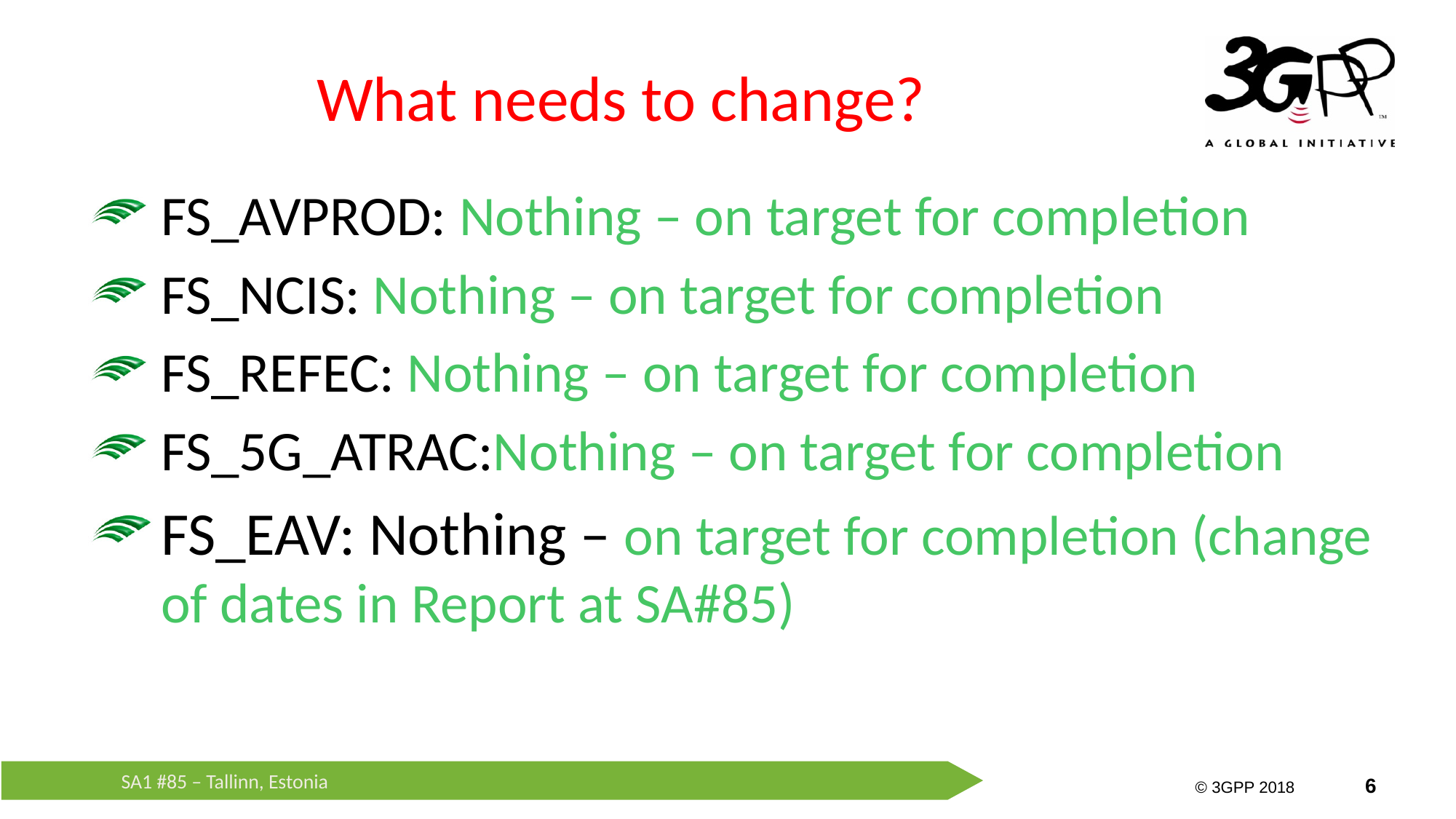

# What needs to change?
FS_AVPROD: Nothing – on target for completion
FS_NCIS: Nothing – on target for completion
FS_REFEC: Nothing – on target for completion
FS_5G_ATRAC:Nothing – on target for completion
FS_EAV: Nothing – on target for completion (change of dates in Report at SA#85)